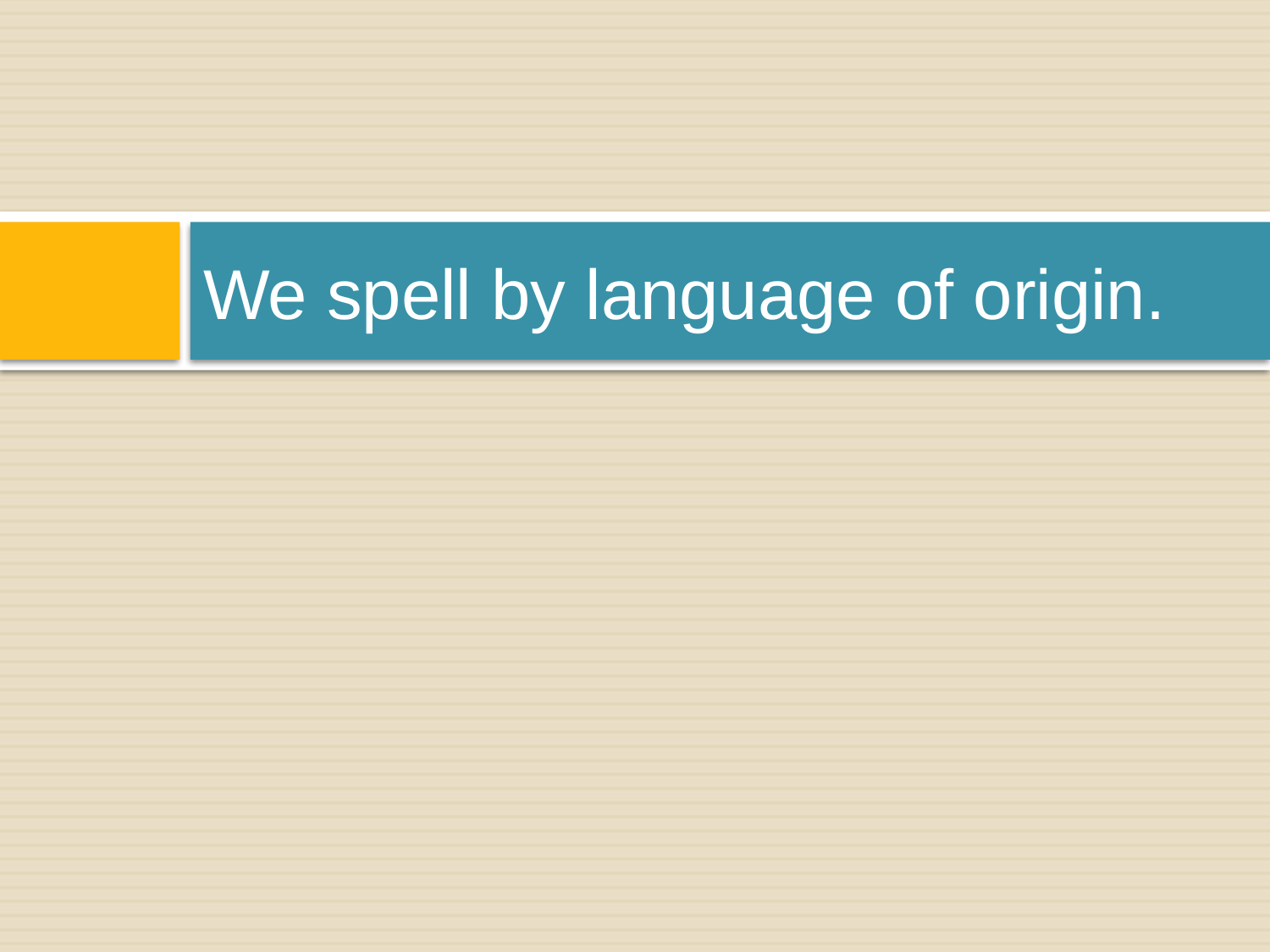

# We spell by language of origin.